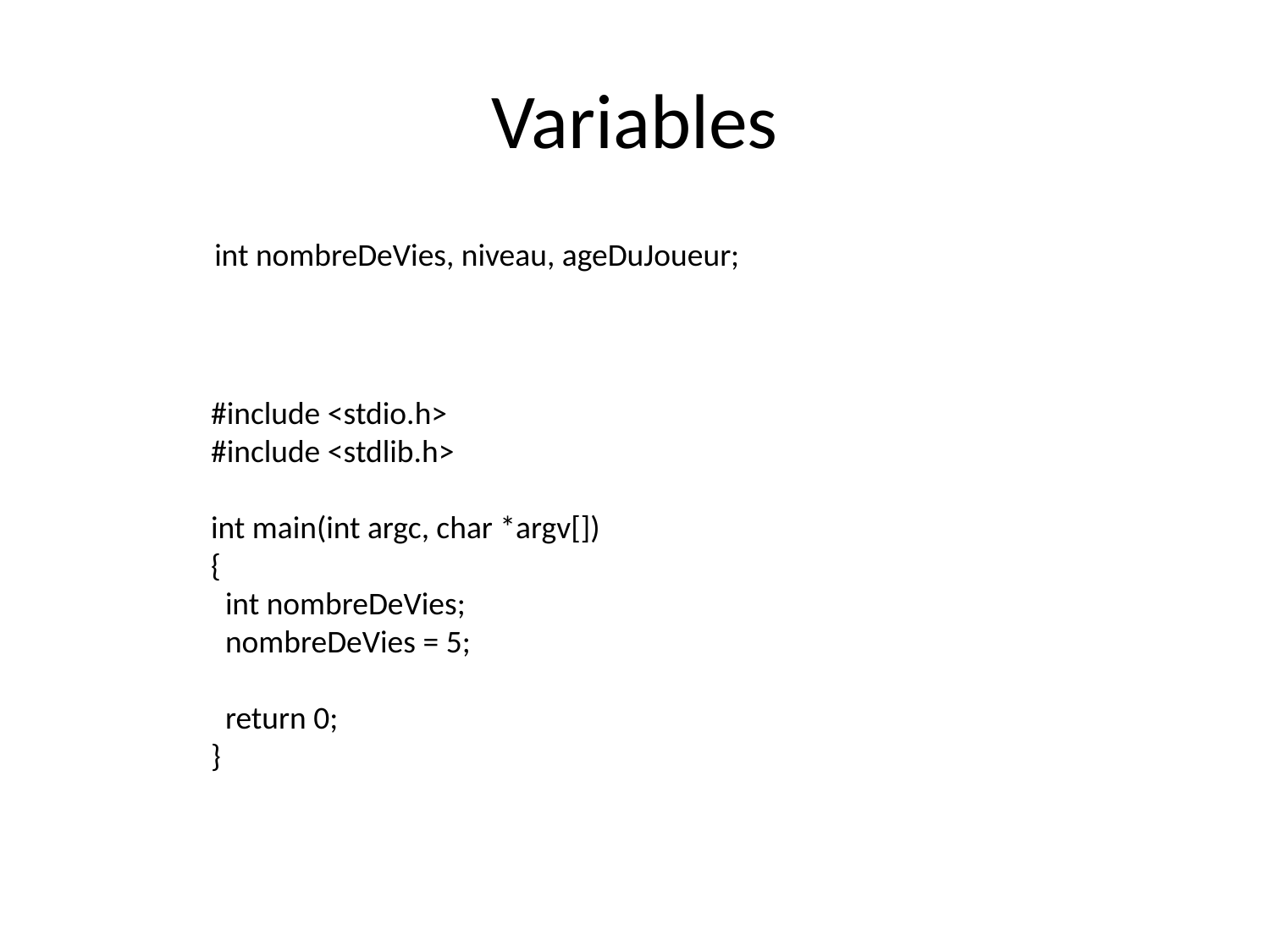

# Variables
int nombreDeVies, niveau, ageDuJoueur;
#include <stdio.h>
#include <stdlib.h>

int main(int argc, char *argv[])
{
  int nombreDeVies;
  nombreDeVies = 5;

  return 0;
}